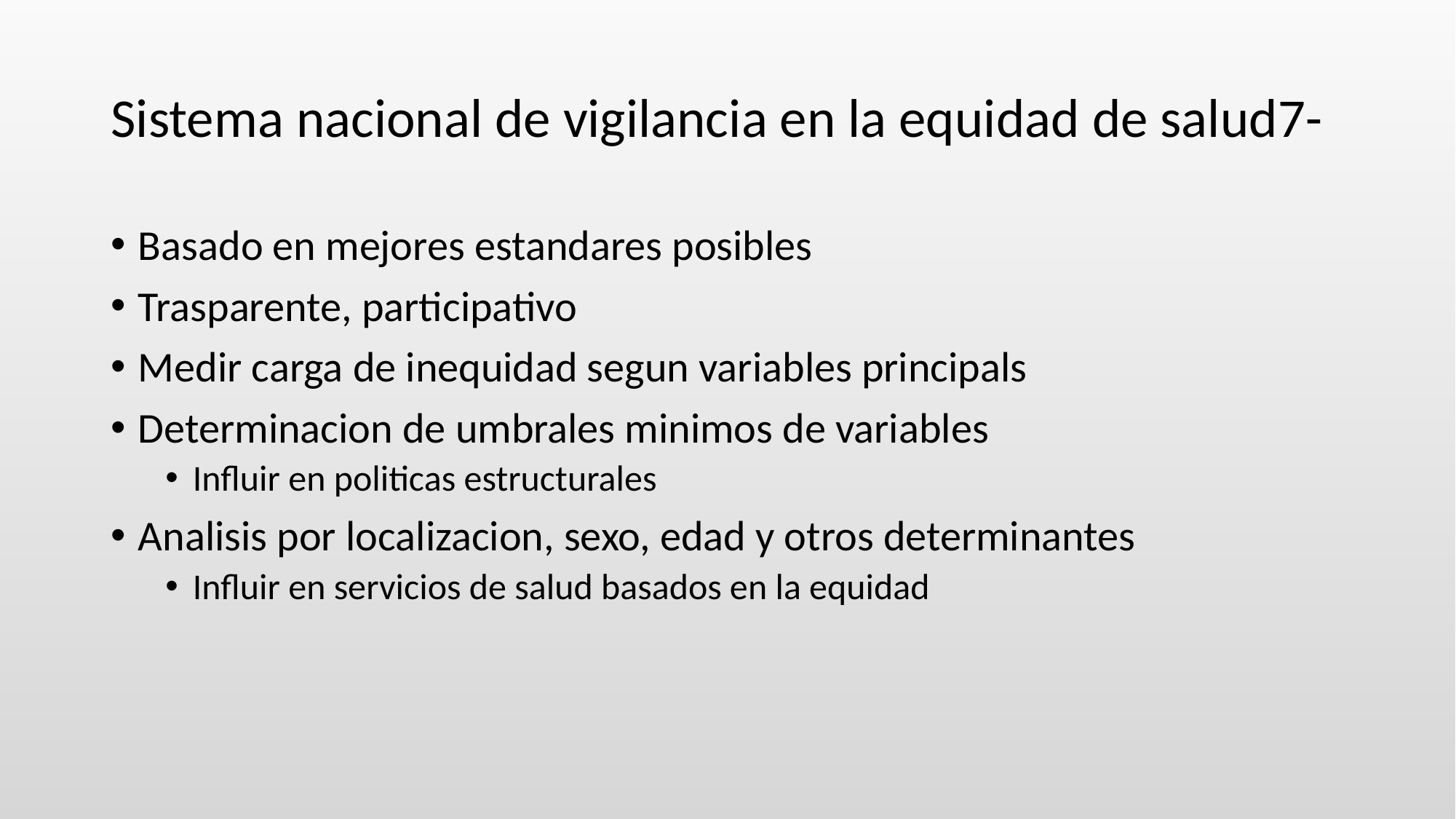

# Sistema nacional de vigilancia en la equidad de salud7-
Basado en mejores estandares posibles
Trasparente, participativo
Medir carga de inequidad segun variables principals
Determinacion de umbrales minimos de variables
Influir en politicas estructurales
Analisis por localizacion, sexo, edad y otros determinantes
Influir en servicios de salud basados en la equidad